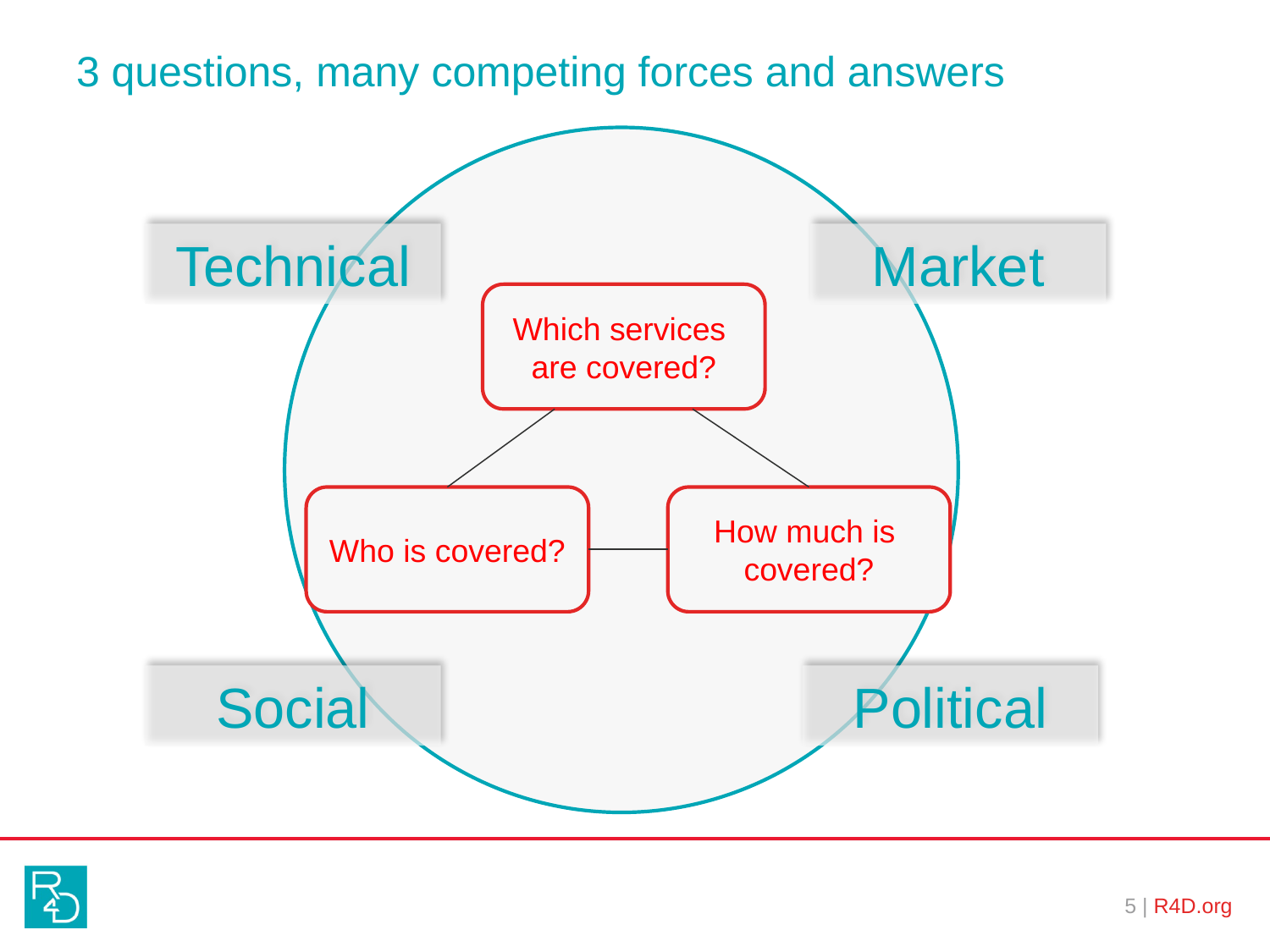

# 3 questions, many competing forces and answers

Technical
Market
Political
Social
Which services
are covered?
Who is covered?
How much is
covered?
5